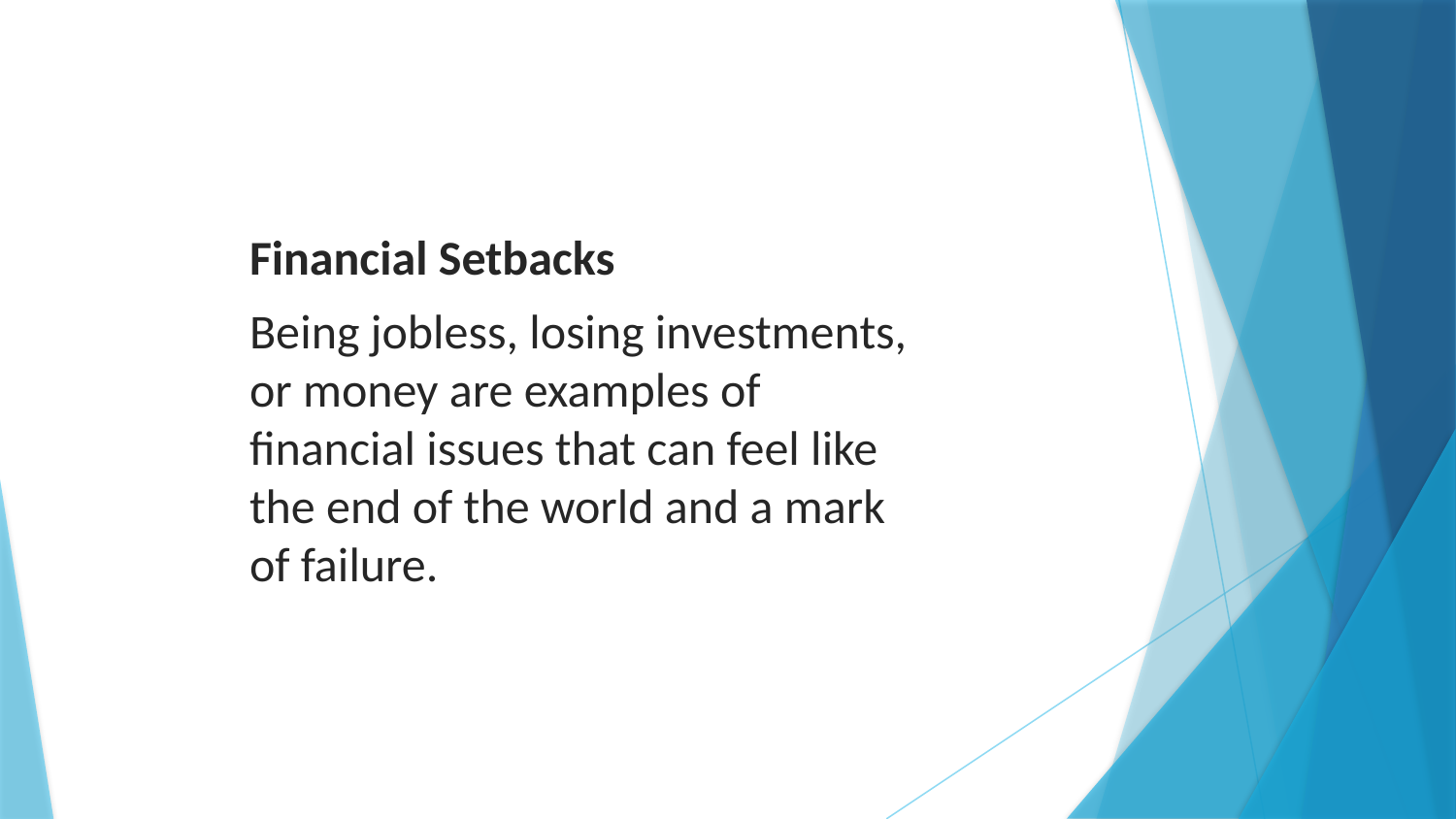

Financial Setbacks
Being jobless, losing investments, or money are examples of financial issues that can feel like the end of the world and a mark of failure.